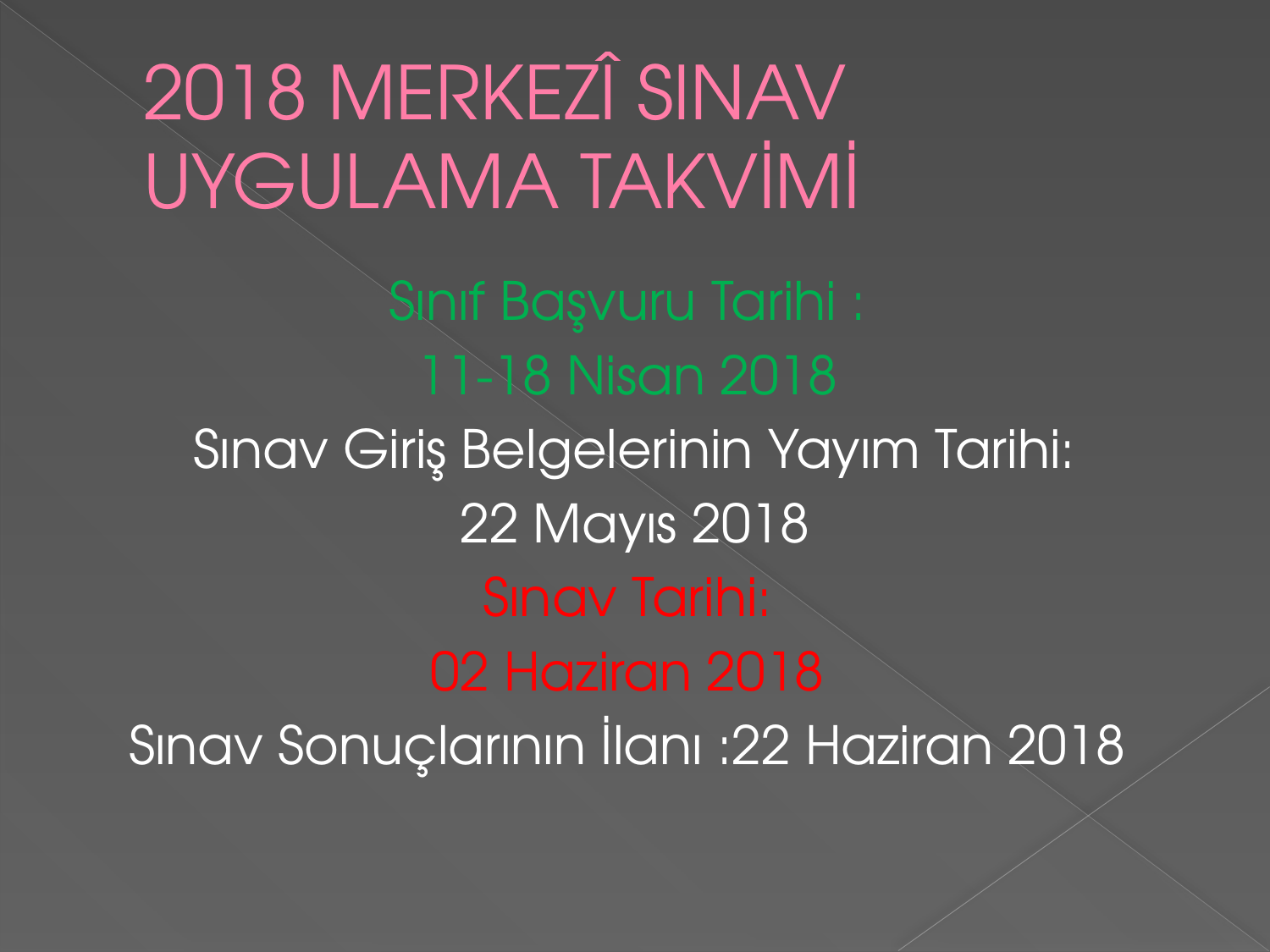

# 2018 MERKEZÎ SINAV UYGULAMA TAKVİMİ
Sınıf Başvuru Tarihi :
11-18 Nisan 2018
Sınav Giriş Belgelerinin Yayım Tarihi:
 22 Mayıs 2018
Sınav Tarihi:
02 Haziran 2018
Sınav Sonuçlarının İlanı :22 Haziran 2018